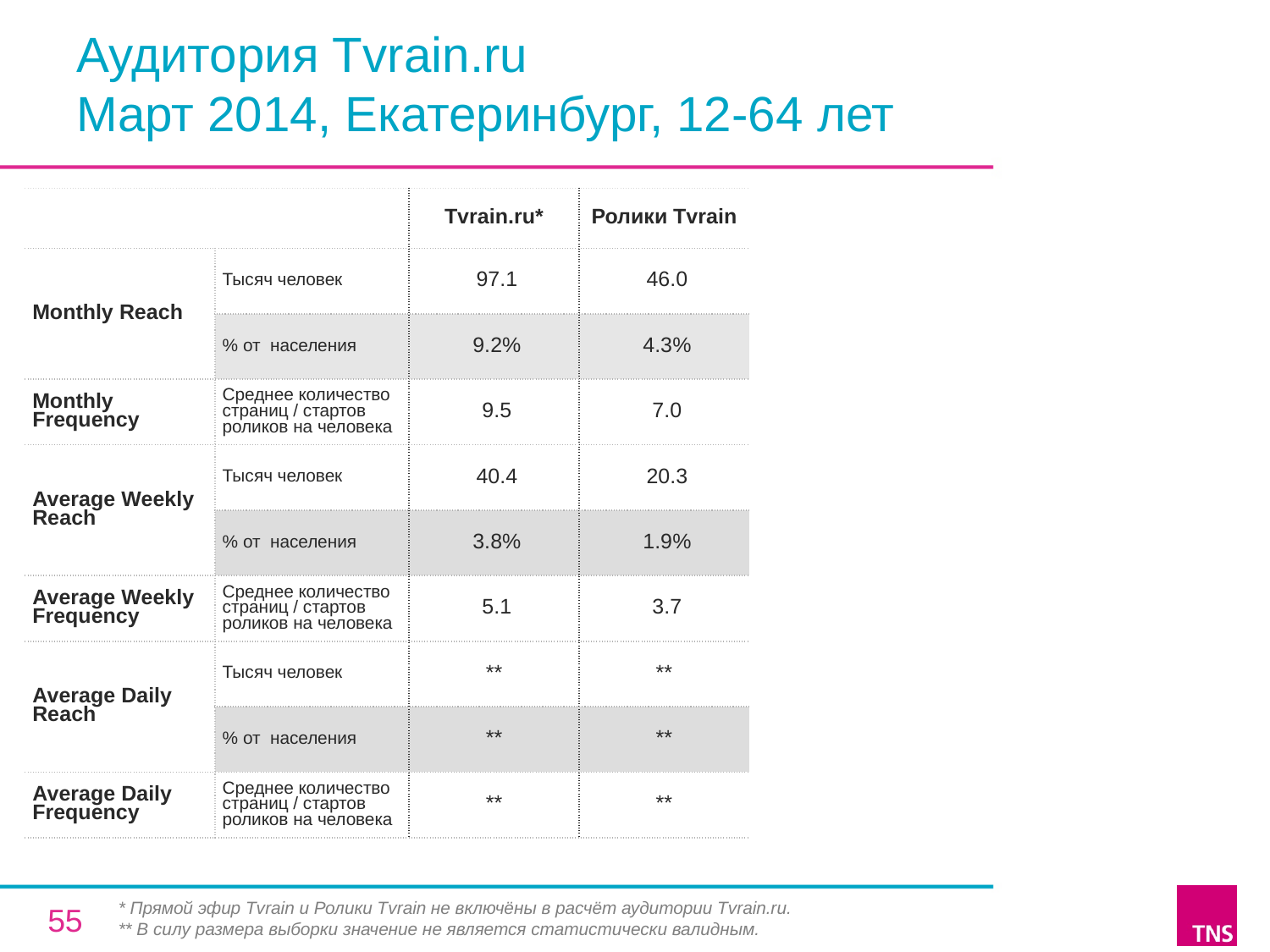

# Аудитория Tvrain.ru Март 2014, Екатеринбург, 12-64 лет
|  |  | Tvrain.ru\* | Ролики Tvrain |
| --- | --- | --- | --- |
| Monthly Reach | Тысяч человек | 97.1 | 46.0 |
|  | % от населения | 9.2% | 4.3% |
| Monthly Frequency | Среднее количество страниц / стартов роликов на человека | 9.5 | 7.0 |
| Average Weekly Reach | Тысяч человек | 40.4 | 20.3 |
|  | % от населения | 3.8% | 1.9% |
| Average Weekly Frequency | Среднее количество страниц / стартов роликов на человека | 5.1 | 3.7 |
| Average Daily Reach | Тысяч человек | \*\* | \*\* |
|  | % от населения | \*\* | \*\* |
| Average Daily Frequency | Среднее количество страниц / стартов роликов на человека | \*\* | \*\* |
* Прямой эфир Tvrain и Ролики Tvrain не включёны в расчёт аудитории Tvrain.ru.
** В силу размера выборки значение не является статистически валидным.
55